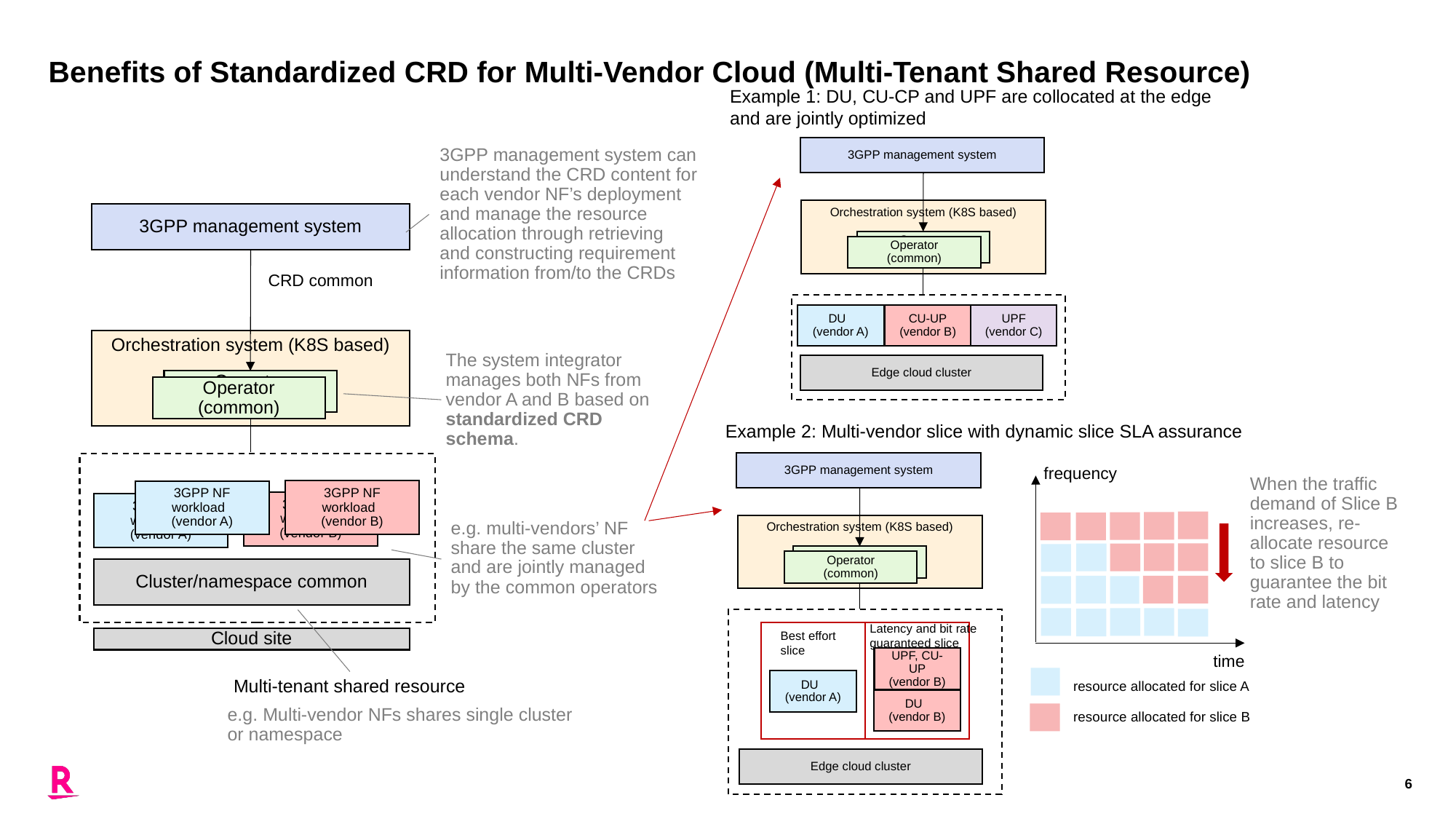

# Benefits of Standardized CRD for Multi-Vendor Cloud (Multi-Tenant Shared Resource)
Example 1: DU, CU-CP and UPF are collocated at the edge and are jointly optimized

3GPP management system
CRD common
Orchestration system (K8S based)
Operator
(common)
Operator
(common)

DU
(vendor A)
CU-UP
(vendor B)
UPF
(vendor C)
Edge cloud cluster
3GPP management system can understand the CRD content for each vendor NF’s deployment and manage the resource allocation through retrieving and constructing requirement information from/to the CRDs
3GPP management system
CRD common
Orchestration system (K8S based)
Operator
(common)
Operator
(common)

3GPP NF workload
(vendor B)
3GPP NF workload
(vendor A)
3GPP NF workload
(vendor B)
3GPP NF workload
(vendor A)
Cluster/namespace common
The system integrator manages both NFs from vendor A and B based on standardized CRD schema.
Example 2: Multi-vendor slice with dynamic slice SLA assurance

3GPP management system
CRD common
Orchestration system (K8S based)
Operator
(common)
Operator
(common)

UPF, CU-UP
(vendor B)
DU
(vendor A)
DU
(vendor B)
Edge cloud cluster
frequency

time

resource allocated for slice A

resource allocated for slice B
When the traffic demand of Slice B increases, re-allocate resource to slice B to guarantee the bit rate and latency
e.g. multi-vendors’ NF share the same cluster and are jointly managed by the common operators

Latency and bit rate guaranteed slice
Best effort slice
Cloud site
Multi-tenant shared resource
e.g. Multi-vendor NFs shares single cluster or namespace